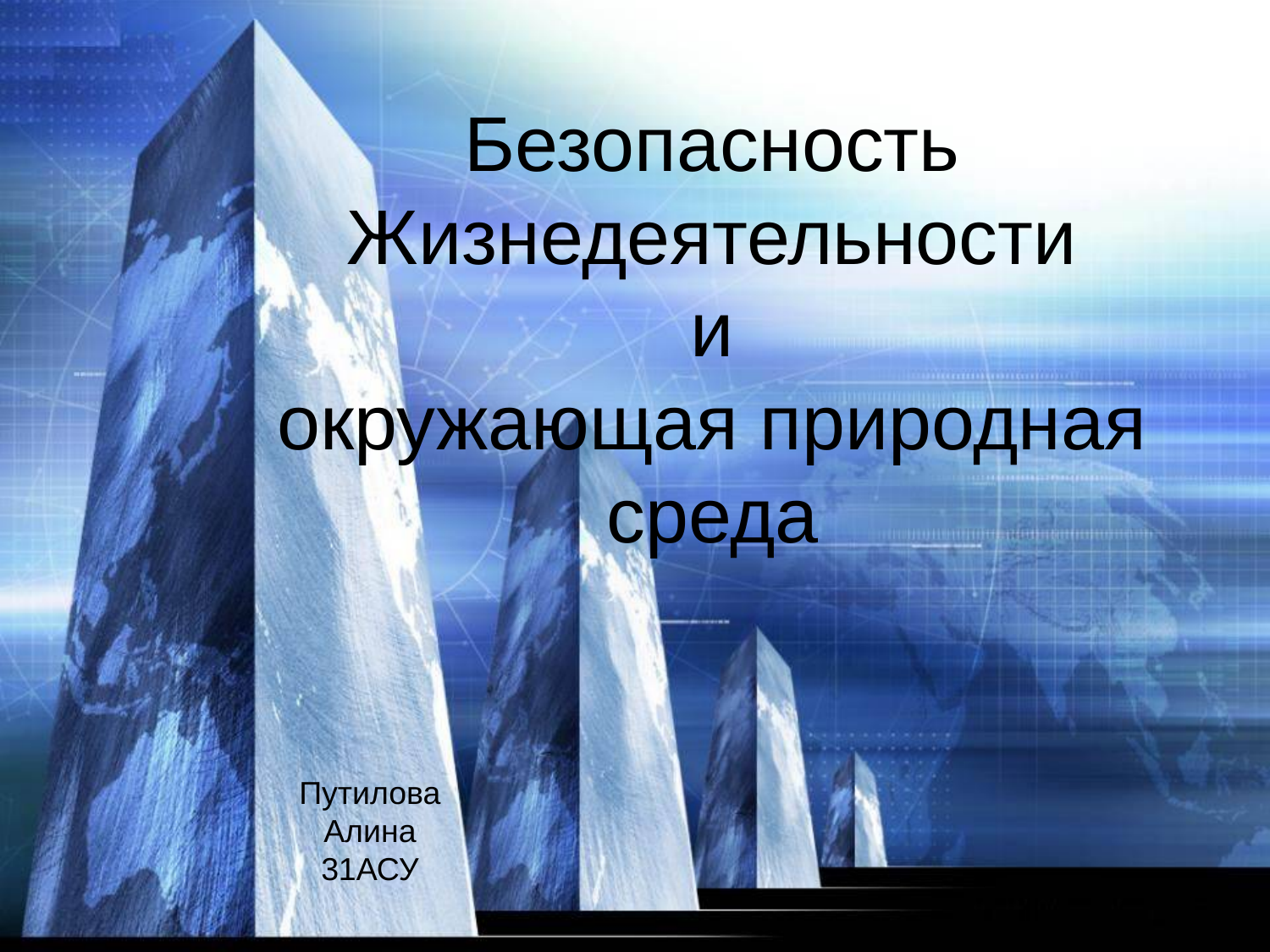

# Безопасность Жизнедеятельности и окружающая природная среда
Путилова Алина
31АСУ